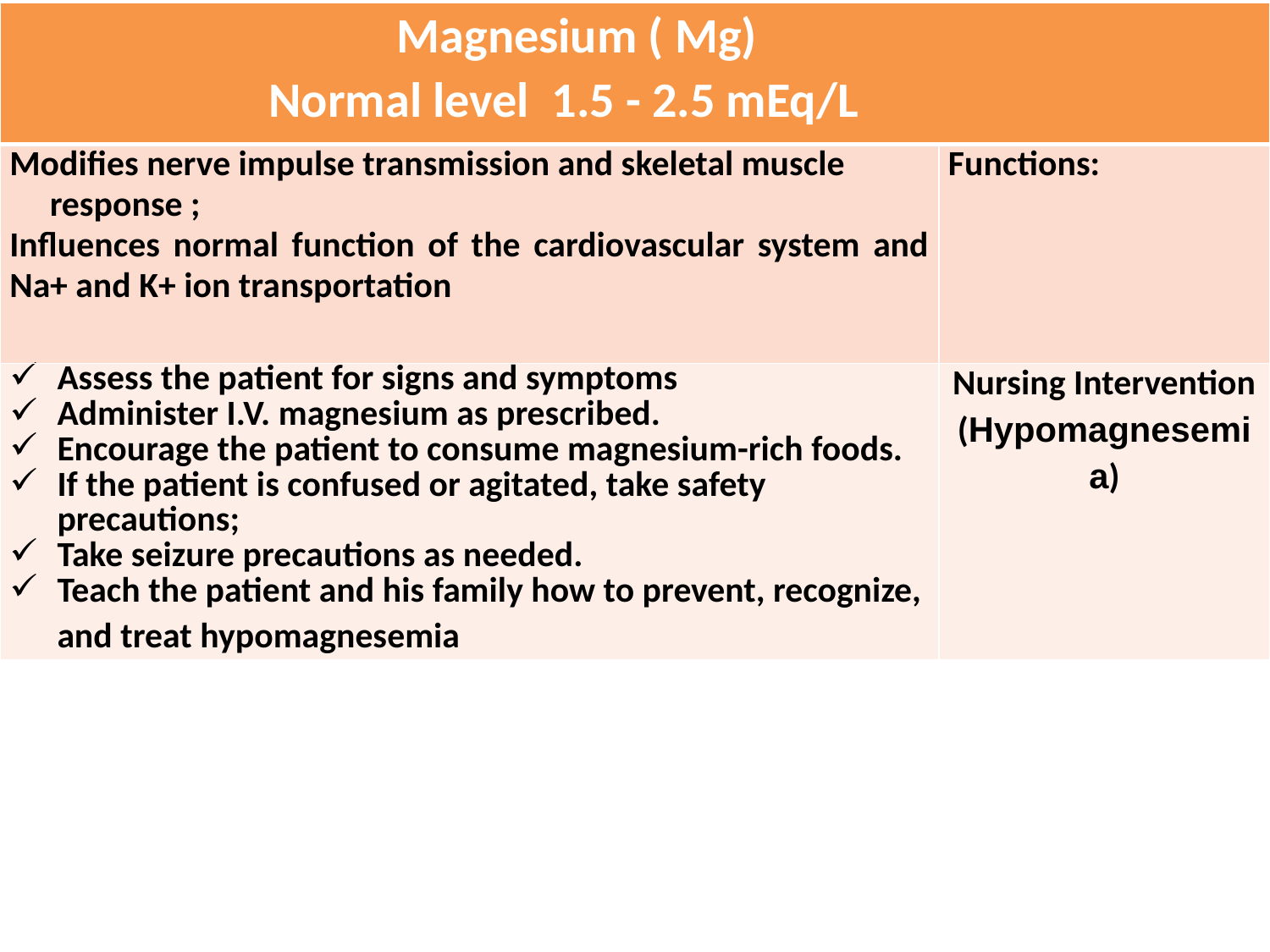

| Magnesium ( Mg) Normal level 1.5 - 2.5 mEq/L |  |
| --- | --- |
| Modifies nerve impulse transmission and skeletal muscle response ; Influences normal function of the cardiovascular system and Na+ and K+ ion transportation | Functions: |
| Assess the patient for signs and symptoms Administer I.V. magnesium as prescribed. Encourage the patient to consume magnesium-rich foods. If the patient is confused or agitated, take safety precautions; Take seizure precautions as needed. Teach the patient and his family how to prevent, recognize, and treat hypomagnesemia | Nursing Intervention (Hypomagnesemia) |
#